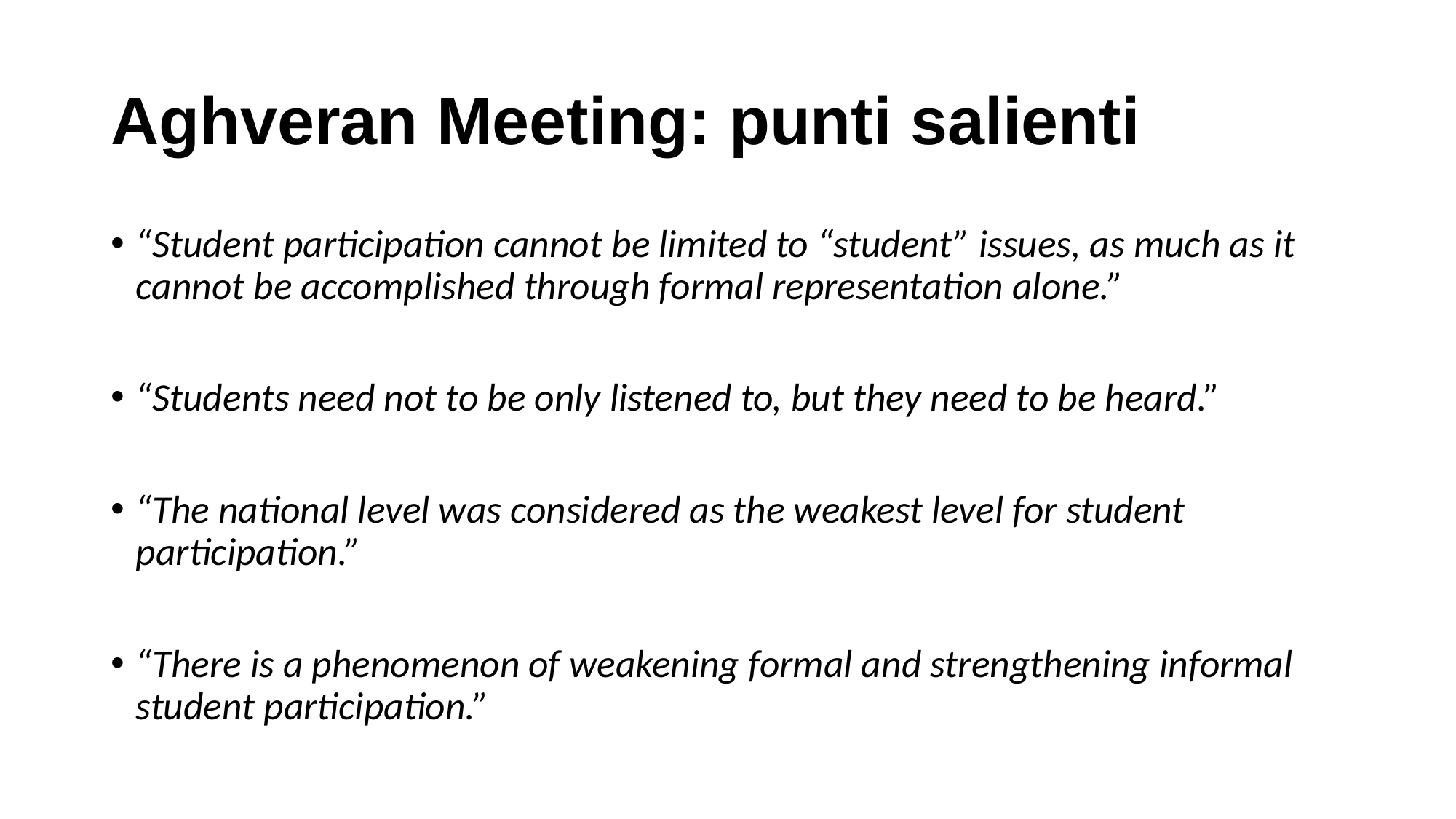

# Aghveran Meeting: punti salienti
“Student participation cannot be limited to “student” issues, as much as it cannot be accomplished through formal representation alone.”

“Students need not to be only listened to, but they need to be heard.”

“The national level was considered as the weakest level for student participation.”

“There is a phenomenon of weakening formal and strengthening informal student participation.”